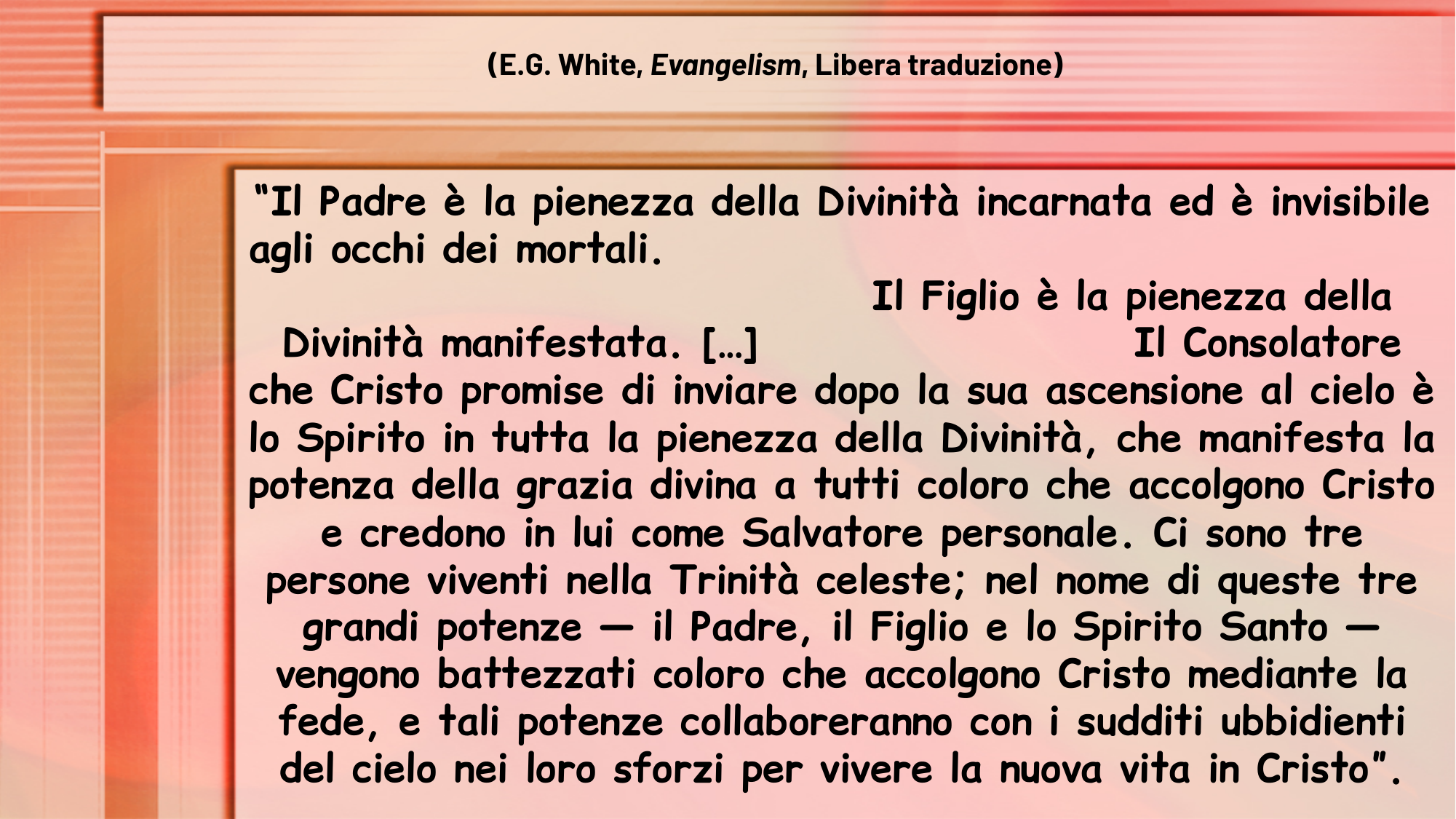

(E.G. White, Evangelism, Libera traduzione)
“Il Padre è la pienezza della Divinità incarnata ed è invisibile agli occhi dei mortali.                                                                                Il Figlio è la pienezza della Divinità manifestata. […]                      Il Consolatore che Cristo promise di inviare dopo la sua ascensione al cielo è lo Spirito in tutta la pienezza della Divinità, che manifesta la potenza della grazia divina a tutti coloro che accolgono Cristo e credono in lui come Salvatore personale. Ci sono tre persone viventi nella Trinità celeste; nel nome di queste tre grandi potenze — il Padre, il Figlio e lo Spirito Santo — vengono battezzati coloro che accolgono Cristo mediante la fede, e tali potenze collaboreranno con i sudditi ubbidienti del cielo nei loro sforzi per vivere la nuova vita in Cristo”.